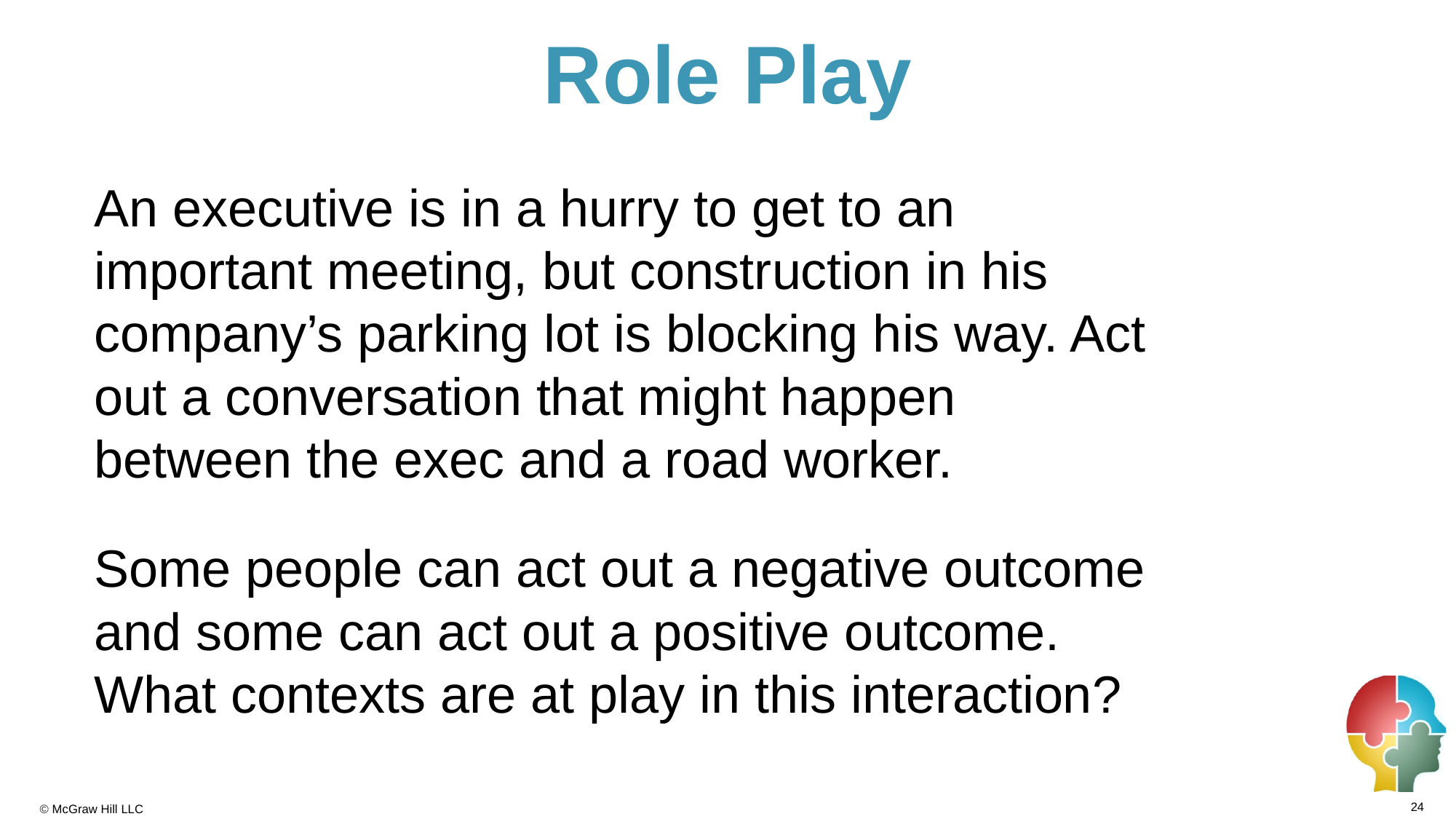

# Role Play
An executive is in a hurry to get to an important meeting, but construction in his company’s parking lot is blocking his way. Act out a conversation that might happen between the exec and a road worker.
Some people can act out a negative outcome and some can act out a positive outcome. What contexts are at play in this interaction?
24